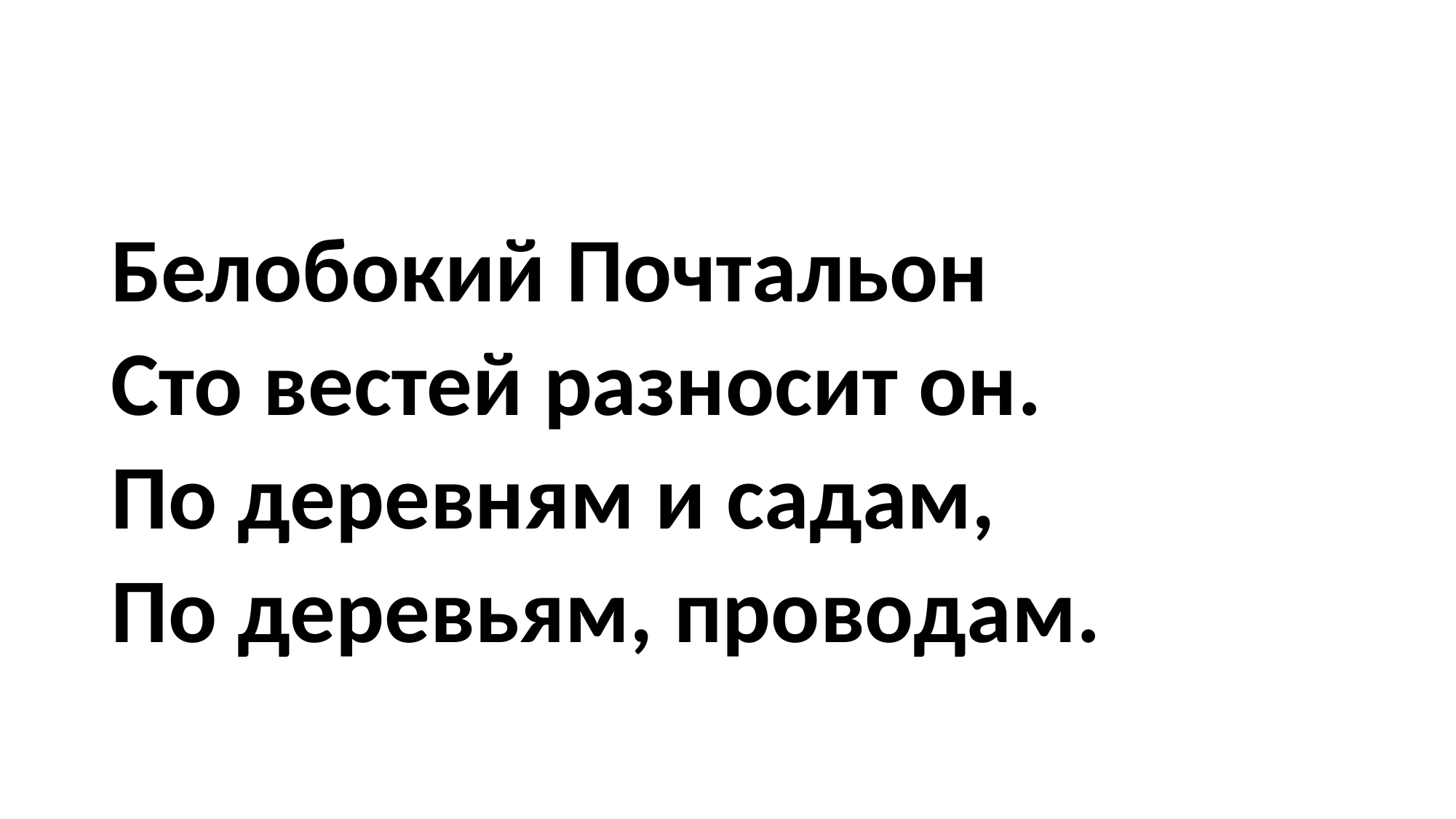

#
Белобокий Почтальон
Сто вестей разносит он.
По деревням и садам,
По деревьям, проводам.